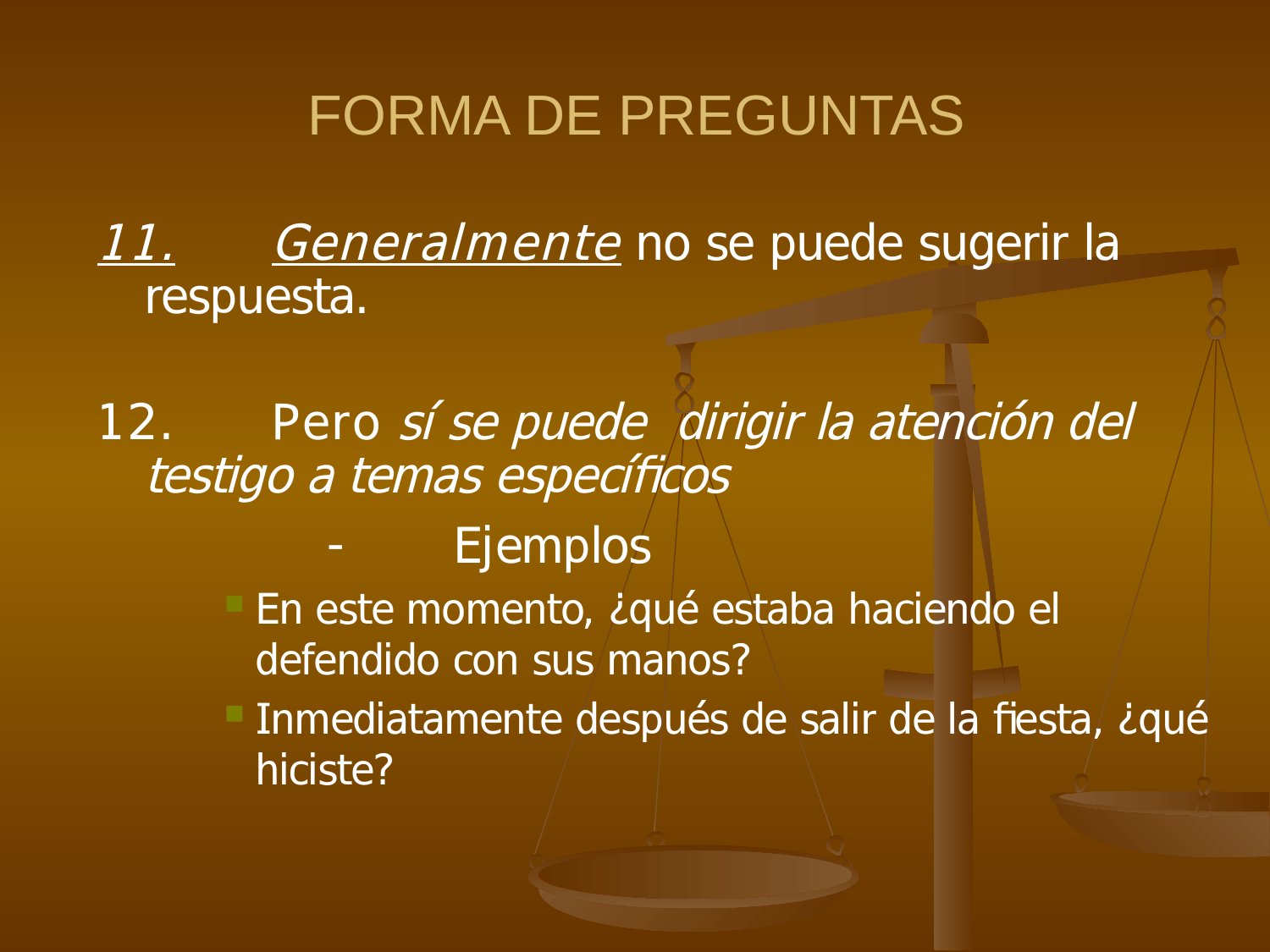

# FORMA DE PREGUNTAS
11.	Generalmente no se puede sugerir la respuesta.

12.	Pero sí se puede  dirigir la atención del testigo a temas específicos
		-	Ejemplos
En este momento, ¿qué estaba haciendo el defendido con sus manos?
Inmediatamente después de salir de la fiesta, ¿qué hiciste?